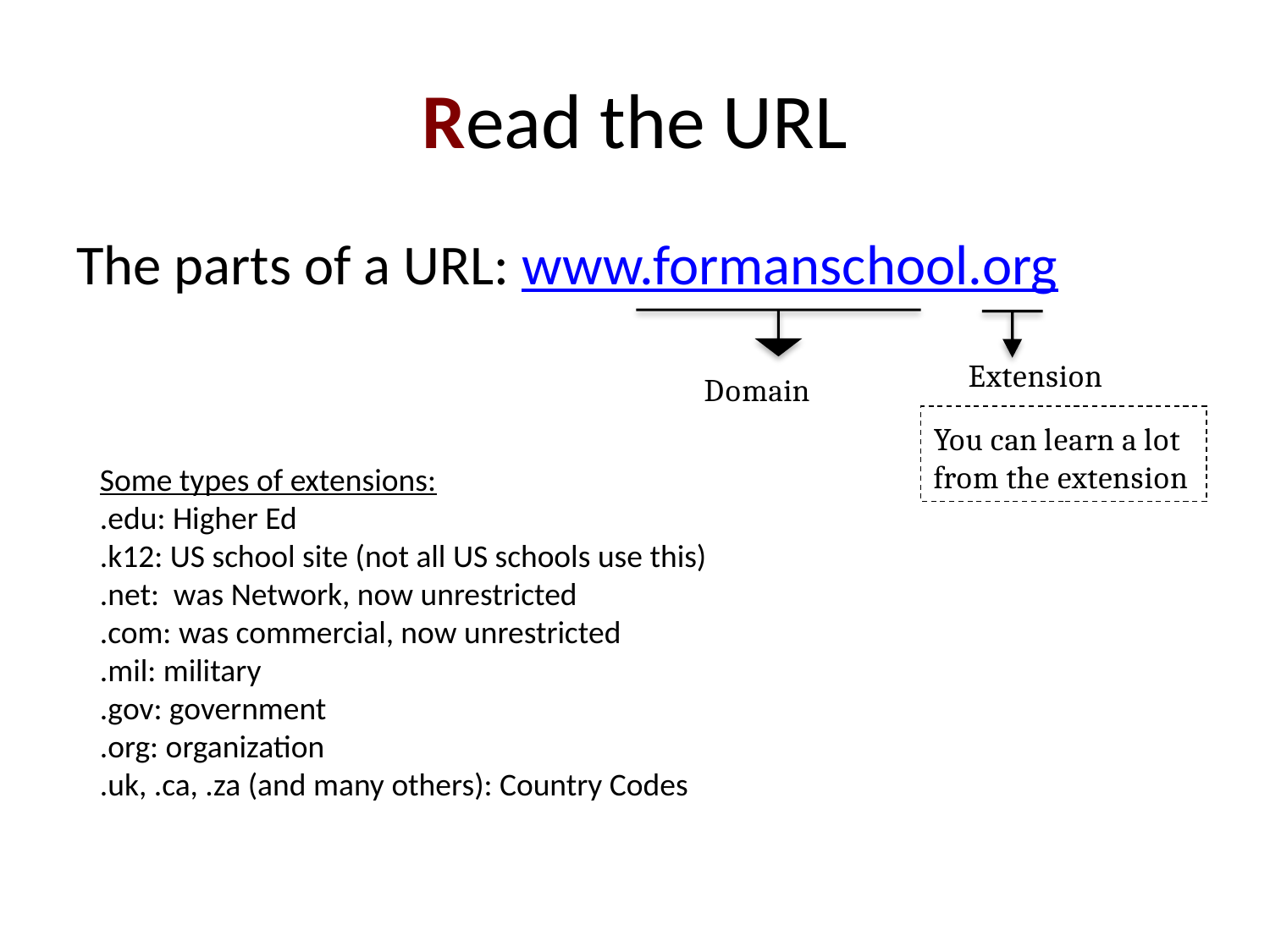

# Read the URL
The parts of a URL: www.formanschool.org

Extension
Domain

You can learn a lot from the extension
Some types of extensions:
.edu: Higher Ed
.k12: US school site (not all US schools use this)
.net:  was Network, now unrestricted
.com: was commercial, now unrestricted
.mil: military
.gov: government
.org: organization
.uk, .ca, .za (and many others): Country Codes